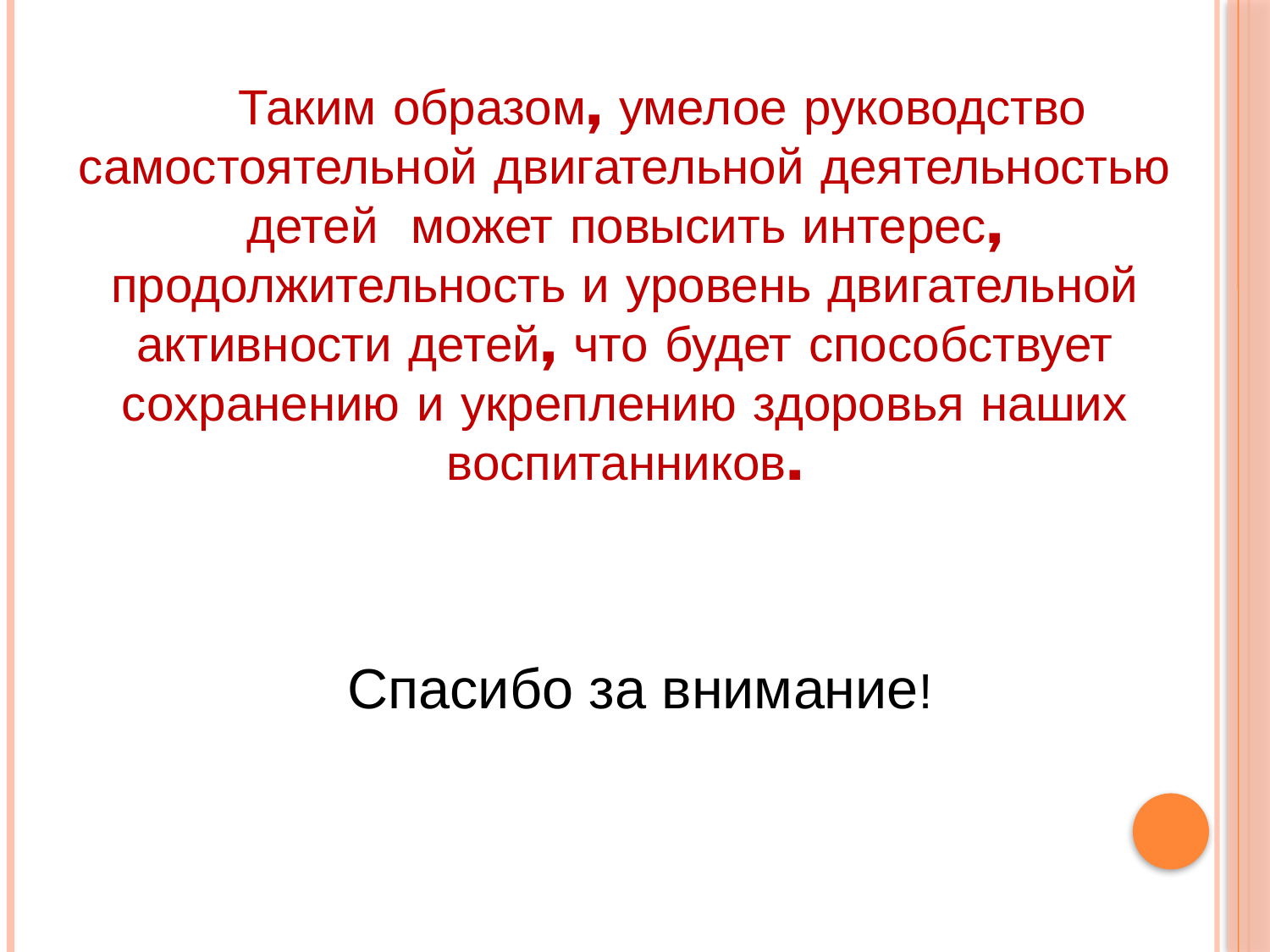

Таким образом, умелое руководство самостоятельной двигательной деятельностью детей  может повысить интерес, продолжительность и уровень двигательной активности детей, что будет способствует сохранению и укреплению здоровья наших воспитанников.
Спасибо за внимание!